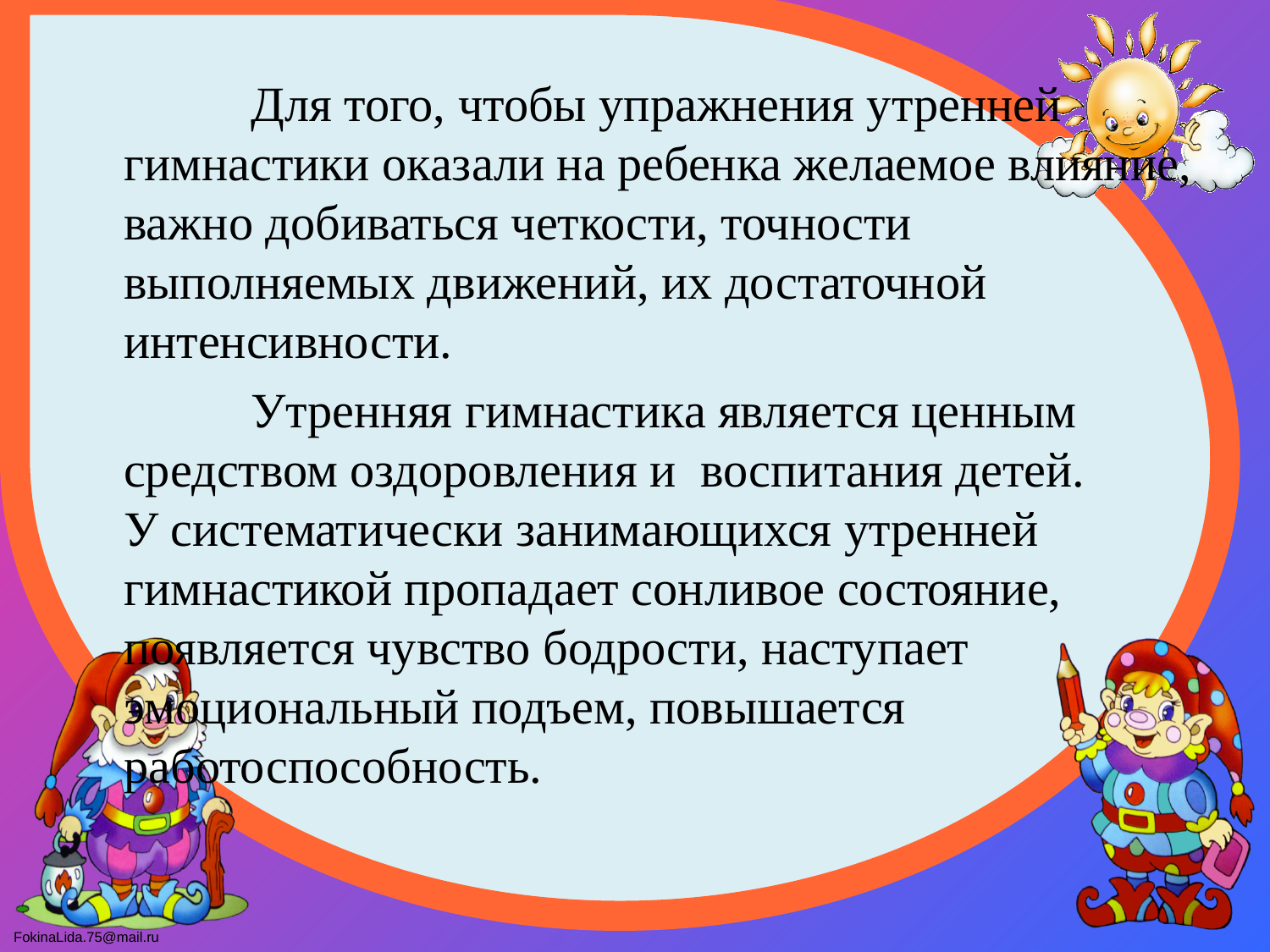

Для того, чтобы упражнения утренней гимнастики оказали на ребенка желаемое влияние, важно добиваться четкости, точности выполняемых движений, их достаточной интенсивности.
		Утренняя гимнастика является ценным средством оздоровления и  воспитания детей. У систематически занимающихся утренней гимнастикой пропадает сонливое состояние, появляется чувство бодрости, наступает эмоциональный подъем, повышается работоспособность.